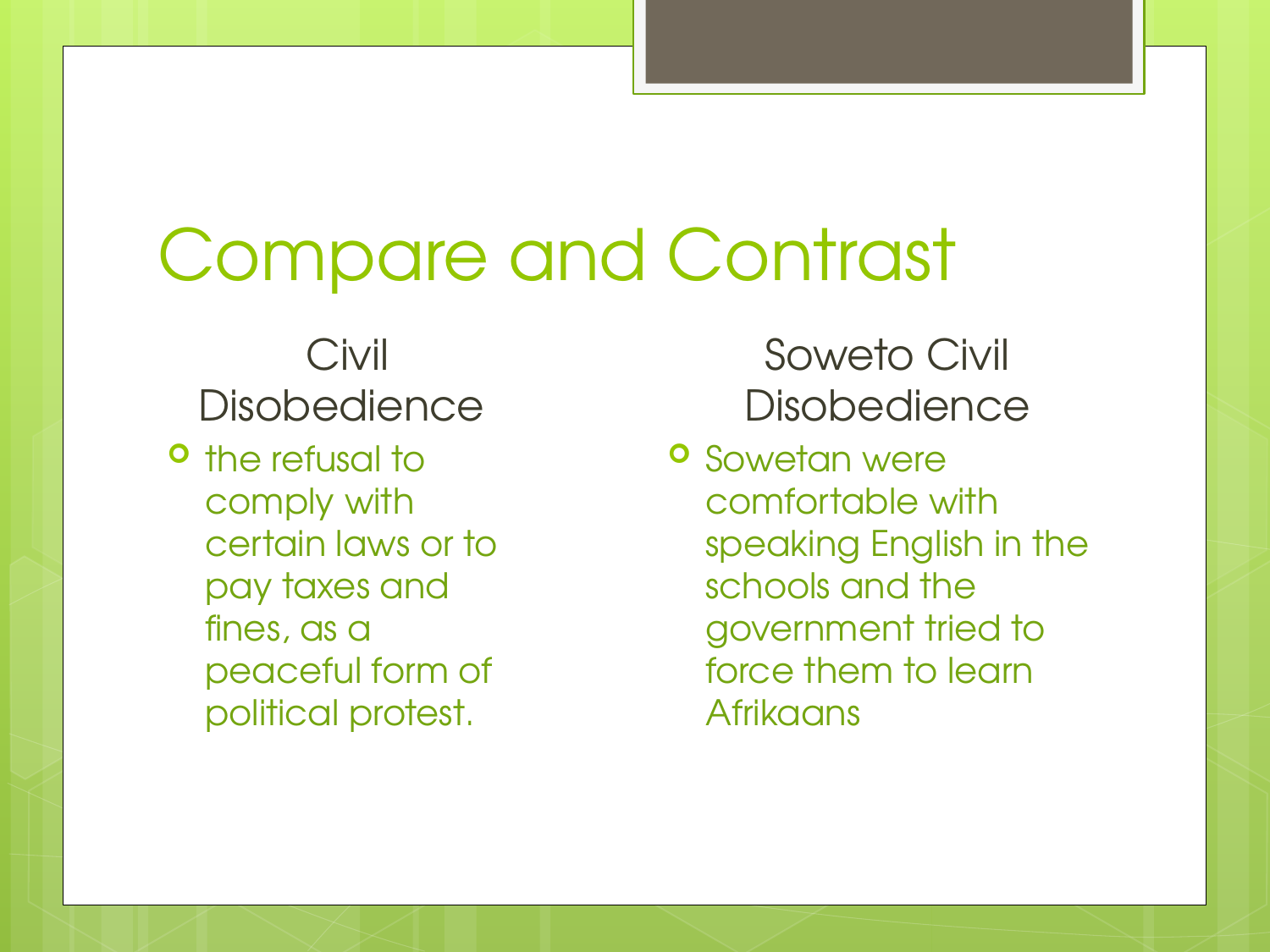

# Compare and Contrast
Soweto Civil Disobedience
Sowetan were comfortable with speaking English in the schools and the government tried to force them to learn Afrikaans

 Civil Disobedience
the refusal to comply with certain laws or to pay taxes and fines, as a peaceful form of political protest.